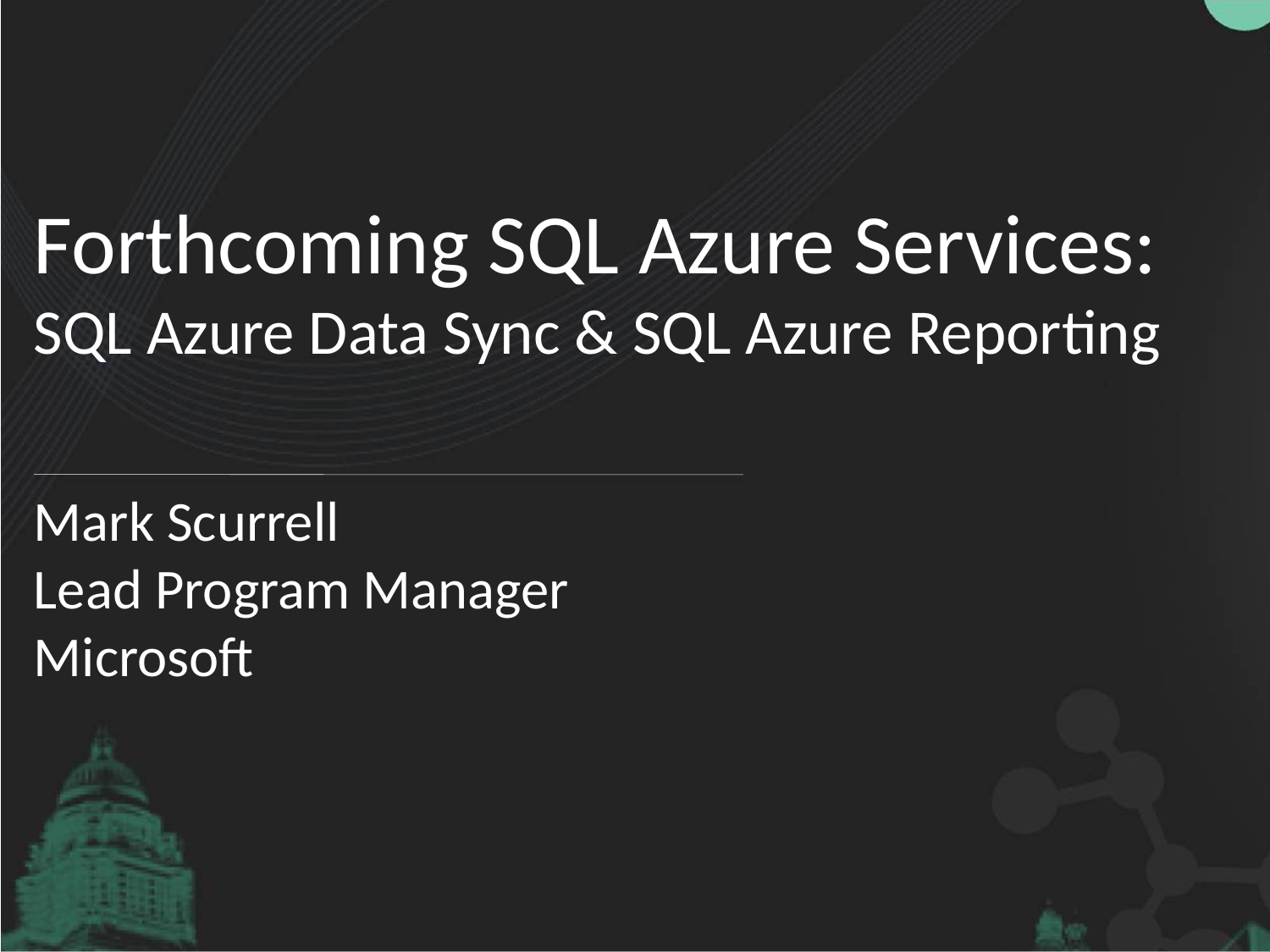

# Forthcoming SQL Azure Services: SQL Azure Data Sync & SQL Azure Reporting
Mark Scurrell
Lead Program Manager
Microsoft